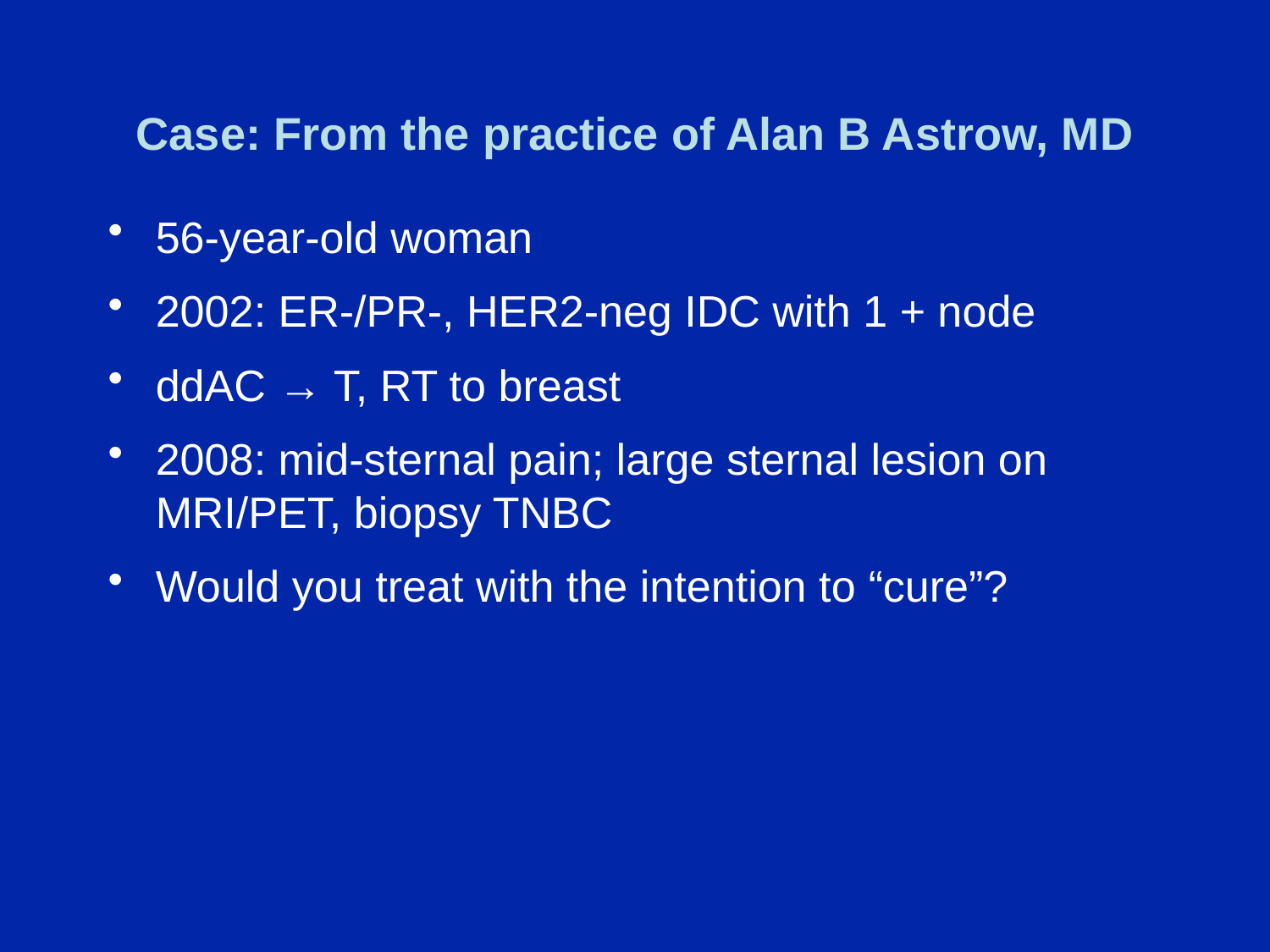

# Case: From the practice of Alan B Astrow, MD
56-year-old woman
2002: ER-/PR-, HER2-neg IDC with 1 + node
ddAC → T, RT to breast
2008: mid-sternal pain; large sternal lesion on
MRI/PET, biopsy TNBC
Would you treat with the intention to “cure”?